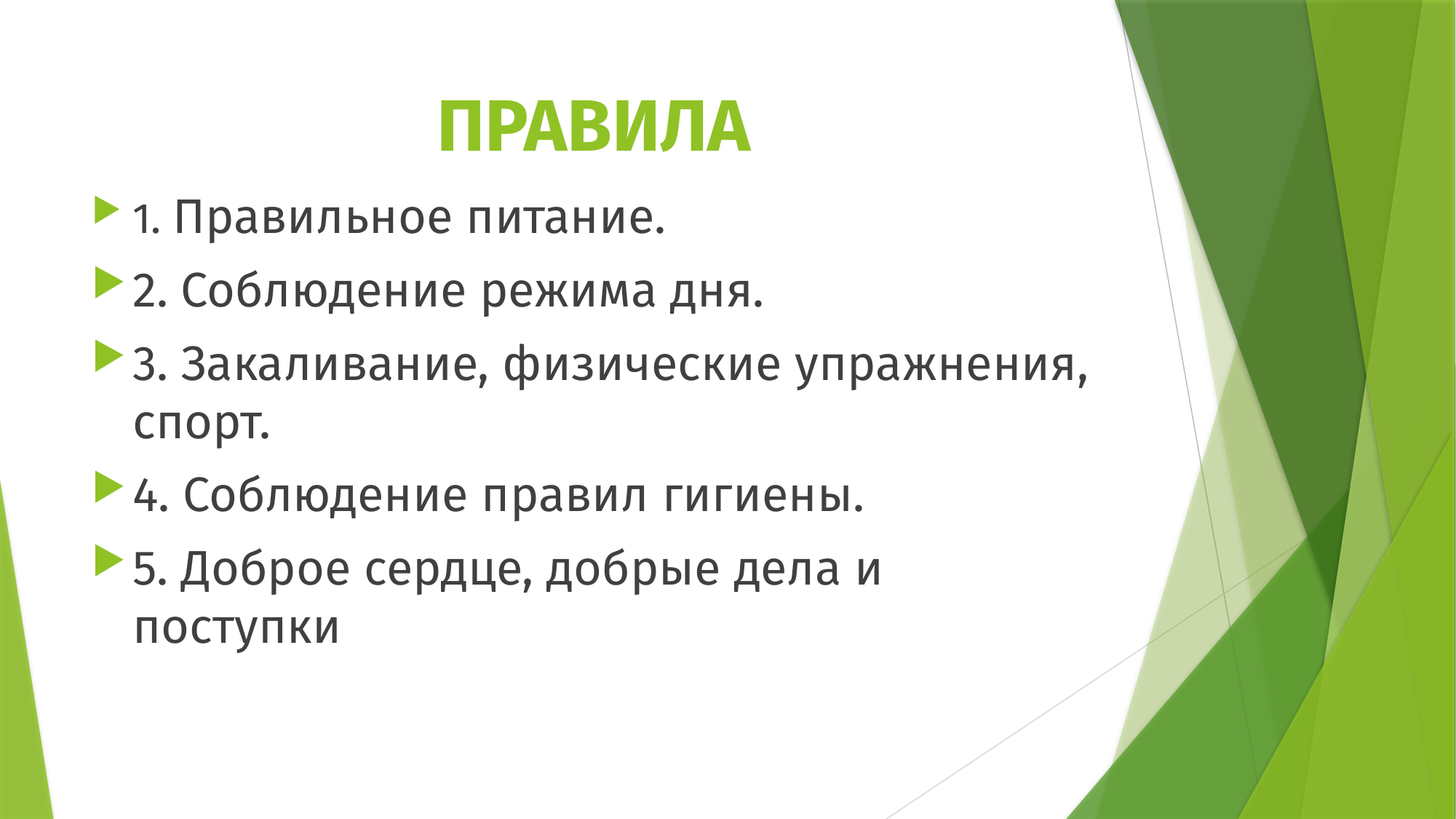

# ПРАВИЛА
1. Правильное питание.
2. Соблюдение режима дня.
3. Закаливание, физические упражнения, спорт.
4. Соблюдение правил гигиены.
5. Доброе сердце, добрые дела и поступки